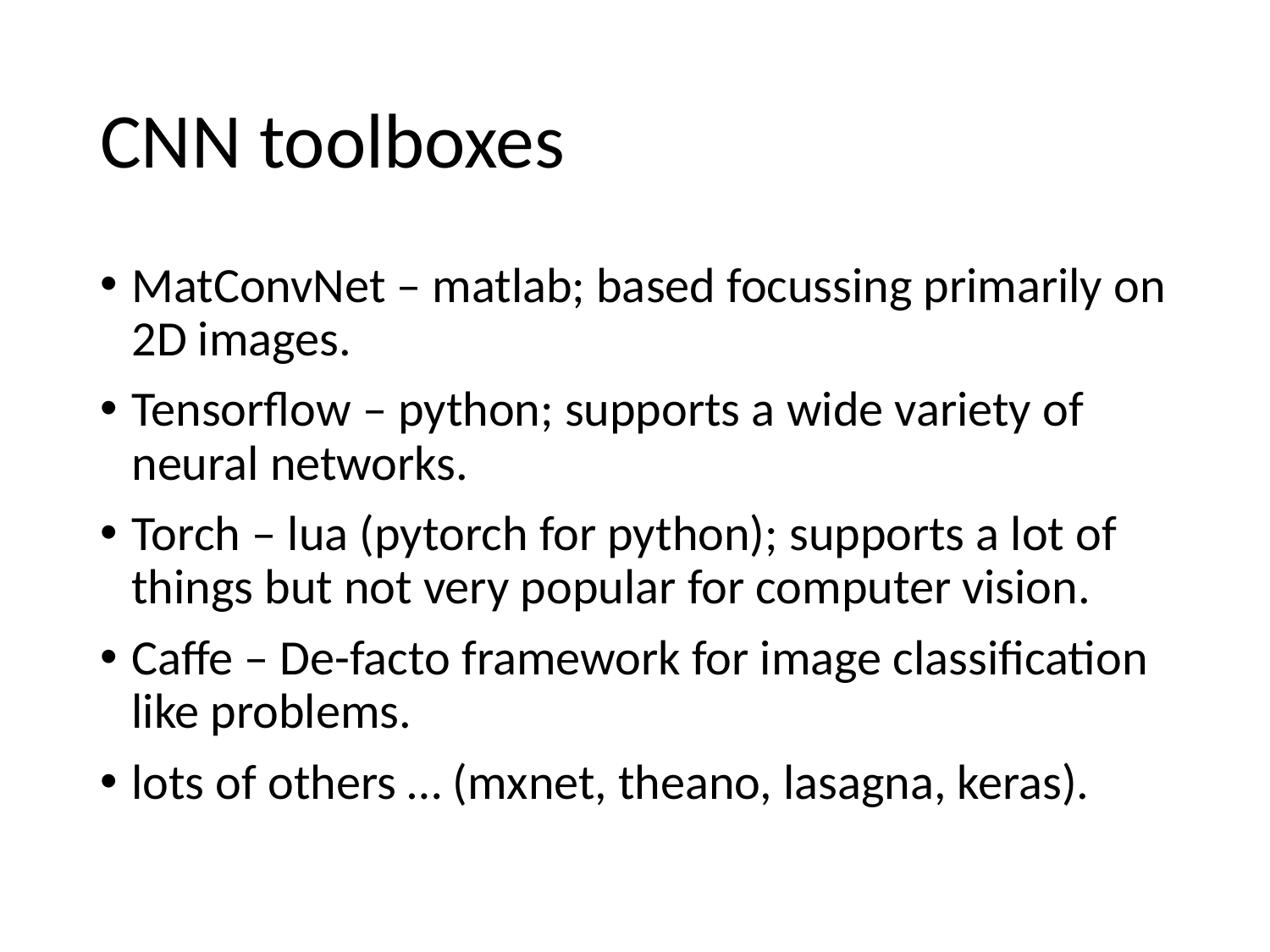

# CNN toolboxes
MatConvNet – matlab; based focussing primarily on 2D images.
Tensorflow – python; supports a wide variety of neural networks.
Torch – lua (pytorch for python); supports a lot of things but not very popular for computer vision.
Caffe – De-facto framework for image classification like problems.
lots of others … (mxnet, theano, lasagna, keras).